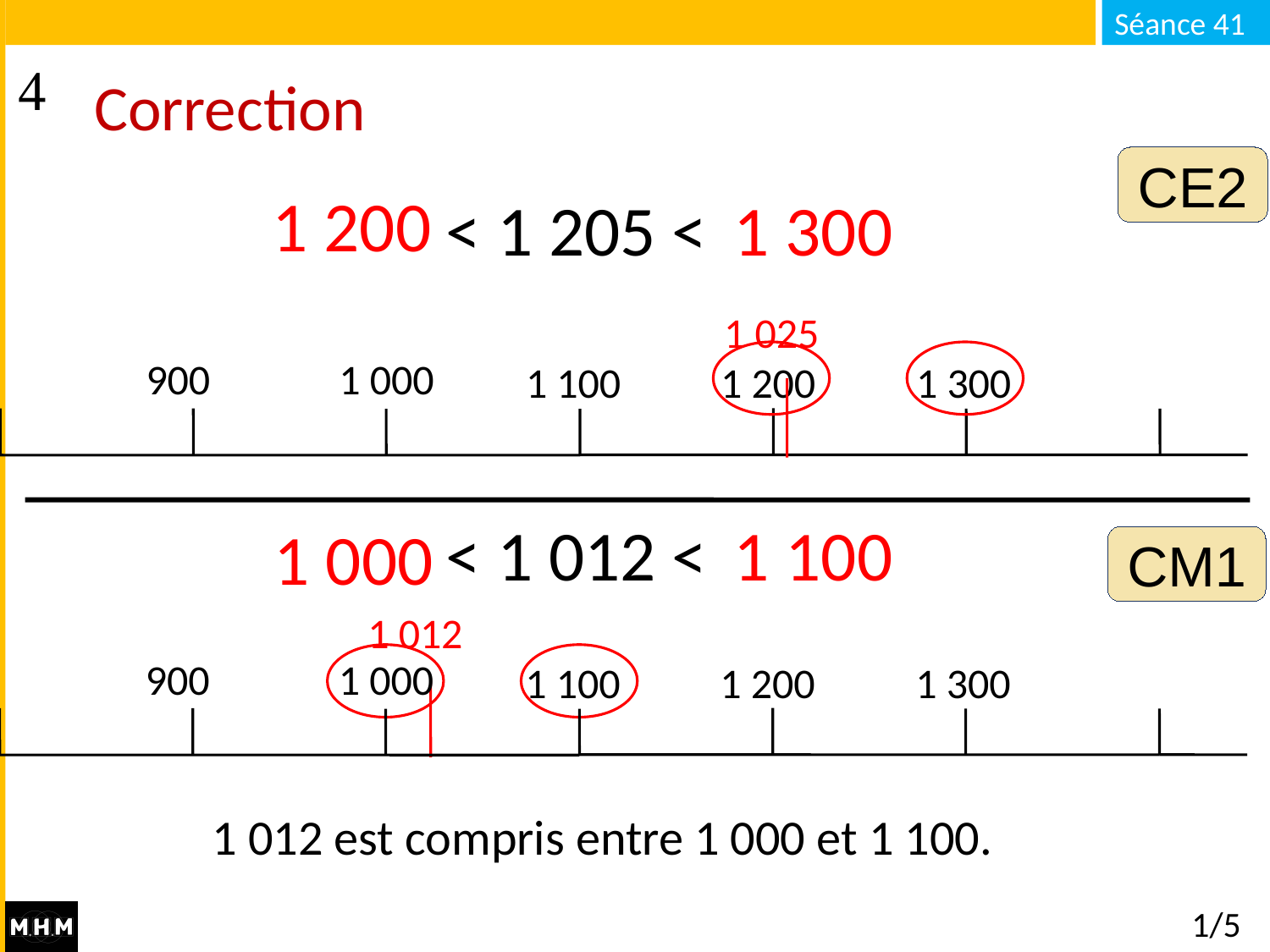

# Correction
CE2
1 200
… < 1 205 < …
1 300
1 025

900
1 000
1 100
1 200
1 300

… < 1 012 < …
1 100
1 000
CM1
1 012

900
1 000
1 100
1 200
1 300
1 012 est compris entre 1 000 et 1 100.
1/5